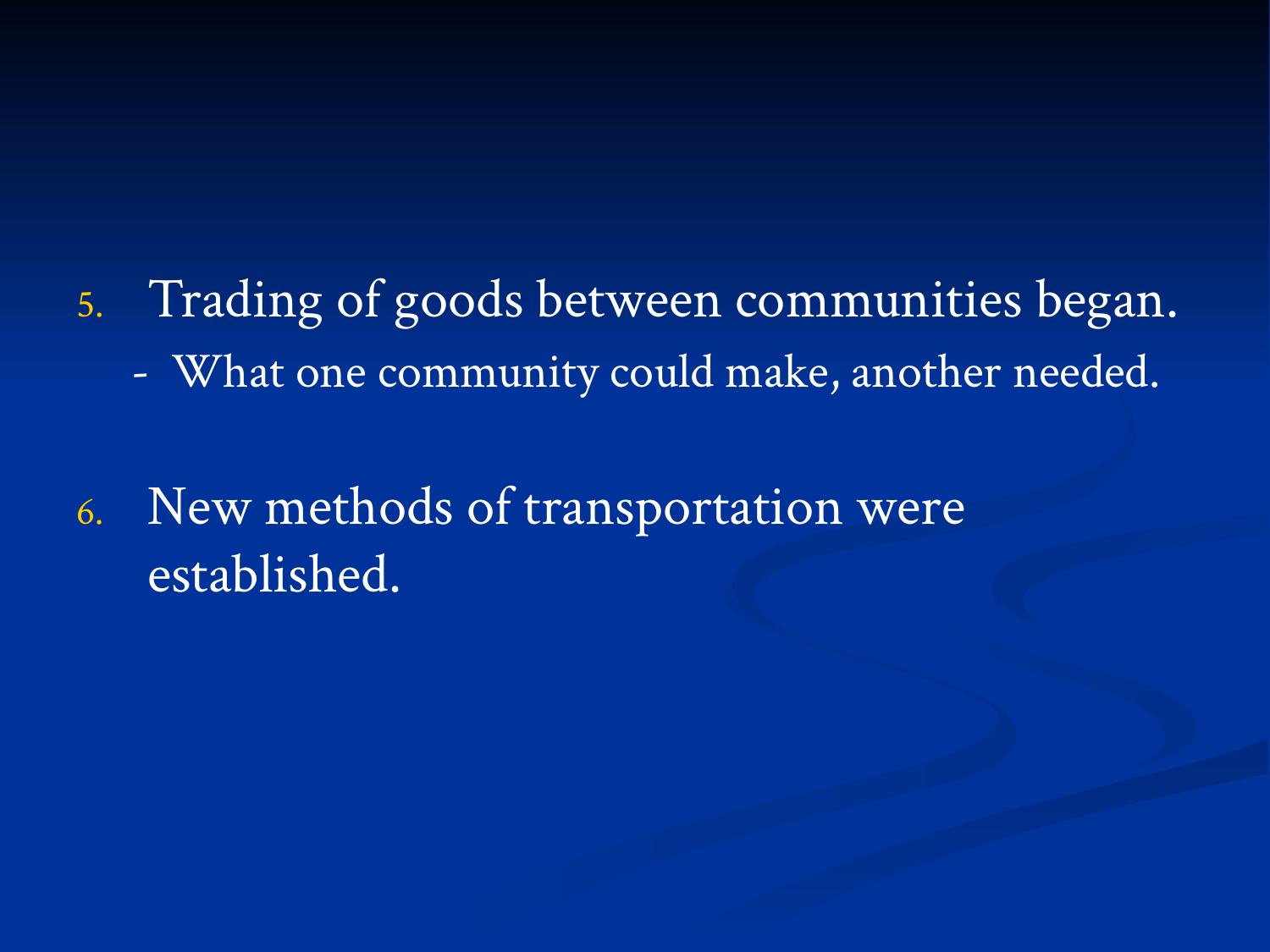

#
Trading of goods between communities began.
-  What one community could make, another needed.
New methods of transportation were established.